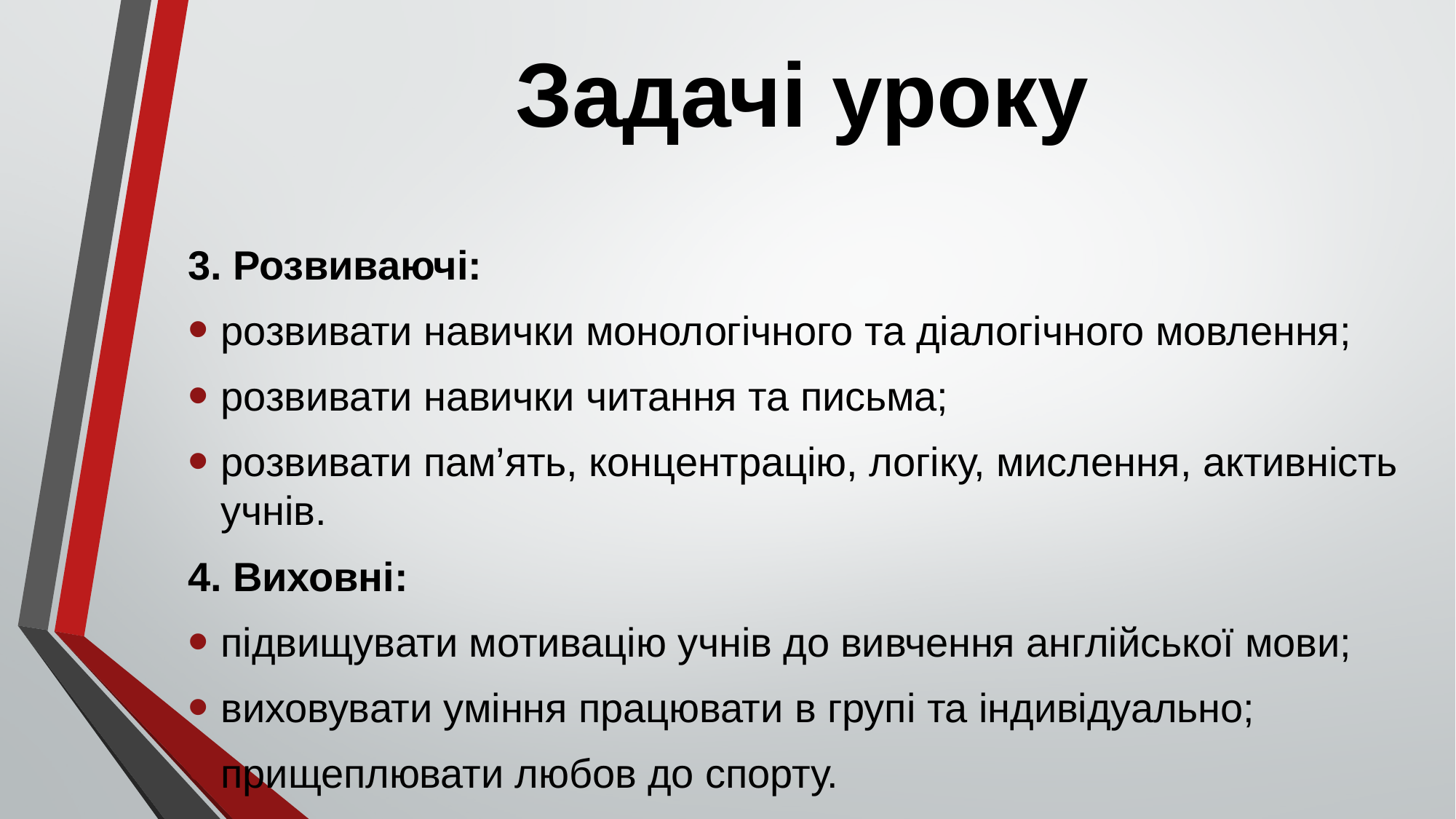

# Задачі уроку

3. Розвиваючі:
розвивати навички монологічного та діалогічного мовлення;
розвивати навички читання та письма;
розвивати пам’ять, концентрацію, логіку, мислення, активність учнів.
4. Виховні:
підвищувати мотивацію учнів до вивчення англійської мови;
виховувати уміння працювати в групі та індивідуально;
прищеплювати любов до спорту.